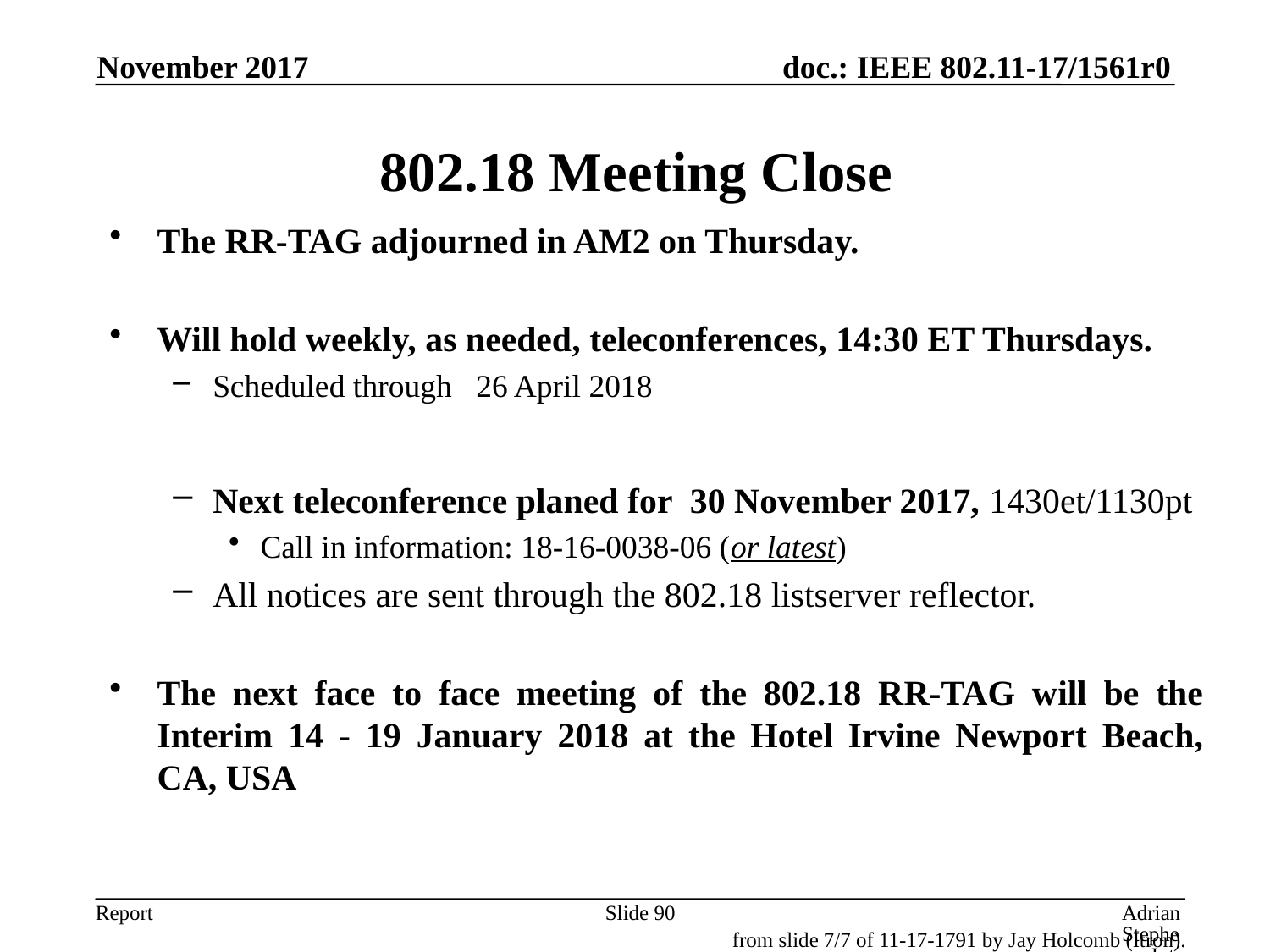

November 2017
# 802.18 Meeting Close
The RR-TAG adjourned in AM2 on Thursday.

Will hold weekly, as needed, teleconferences, 14:30 ET Thursdays.
Scheduled through   26 April 2018

Next teleconference planed for  30 November 2017, 1430et/1130pt
Call in information: 18-16-0038-06 (or latest)
All notices are sent through the 802.18 listserver reflector.

The next face to face meeting of the 802.18 RR-TAG will be the Interim 14 - 19 January 2018 at the Hotel Irvine Newport Beach, CA, USA
Slide 90
Adrian Stephens, Intel Corporation
from slide 7/7 of 11-17-1791 by Jay Holcomb (Itron).